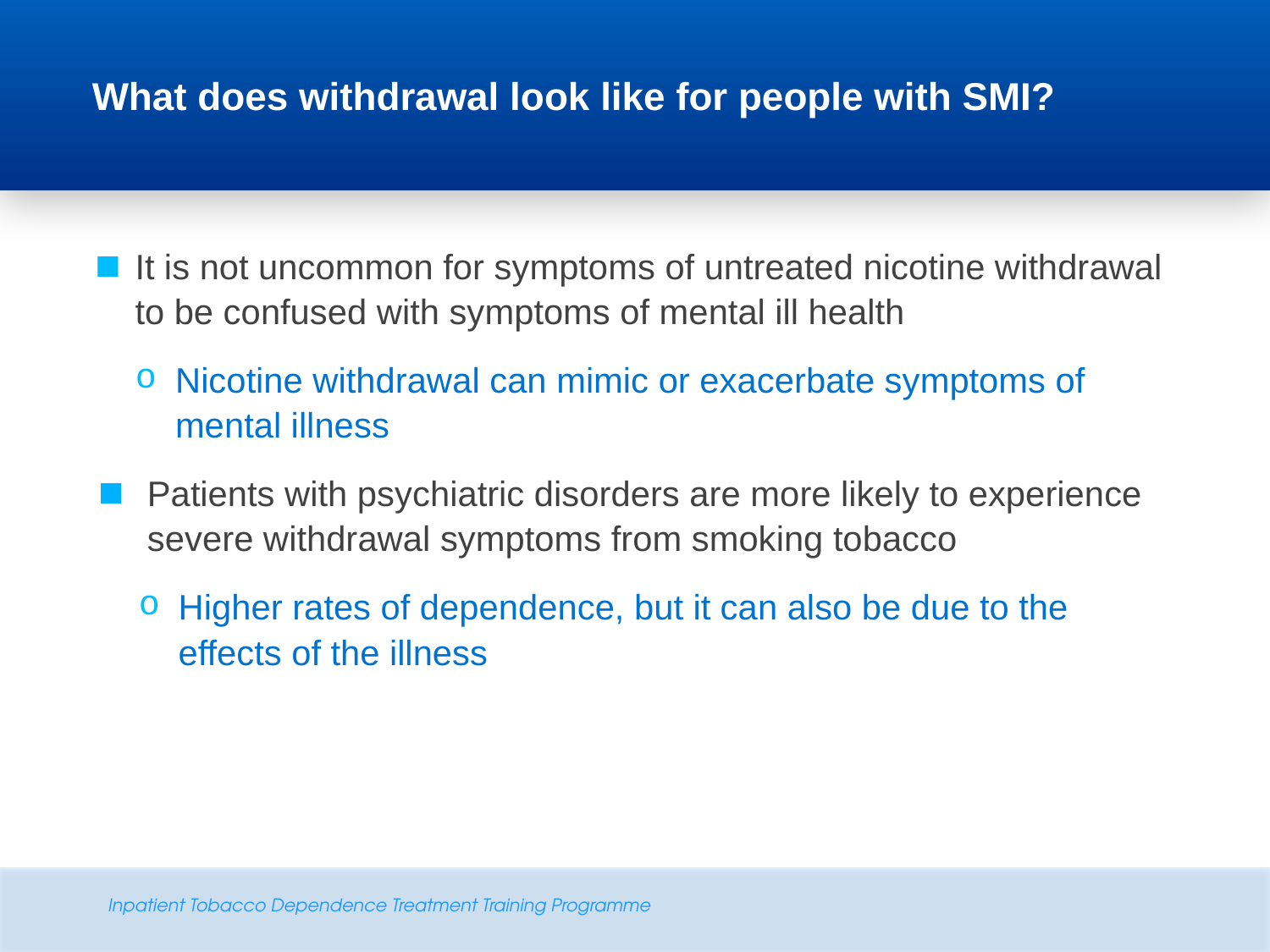

# What does withdrawal look like for people with SMI?
It is not uncommon for symptoms of untreated nicotine withdrawal to be confused with symptoms of mental ill health
Nicotine withdrawal can mimic or exacerbate symptoms of mental illness
Patients with psychiatric disorders are more likely to experience severe withdrawal symptoms from smoking tobacco
Higher rates of dependence, but it can also be due to the effects of the illness

Inpatient Tobacco Dependence Treatment Training Programme